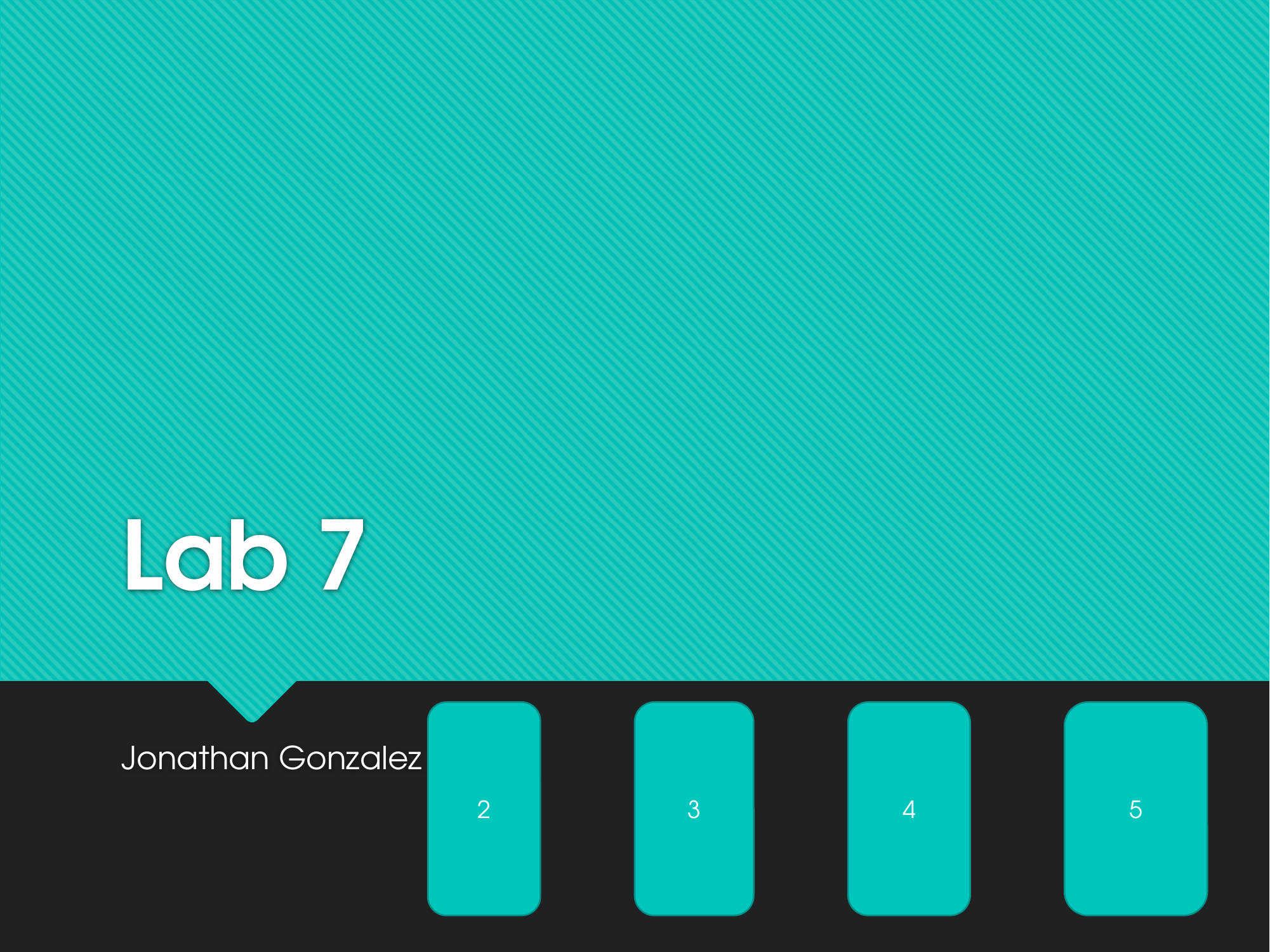

# Lab 7
2
3
4
5
Jonathan Gonzalez